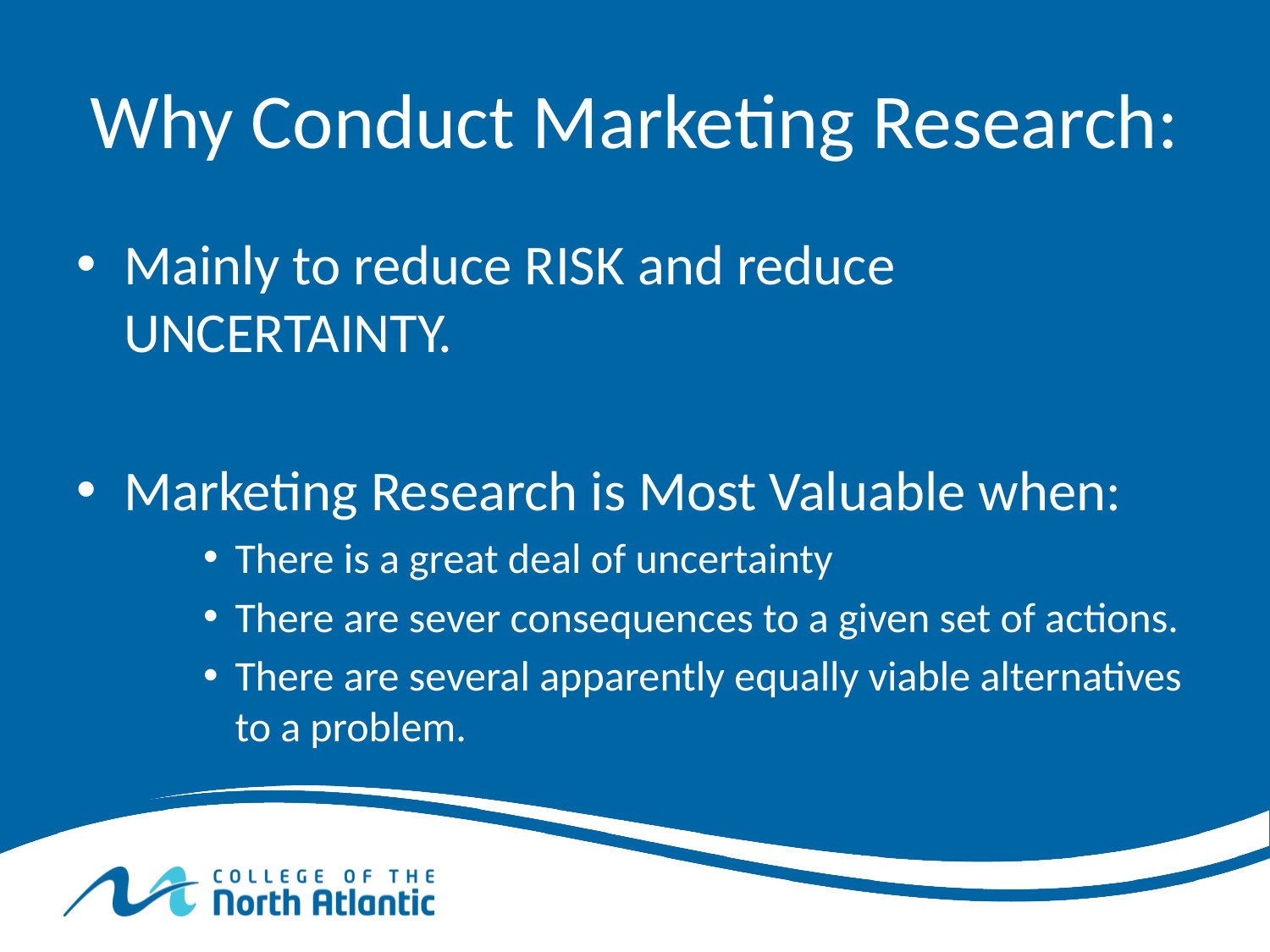

# Why Conduct Marketing Research:
Mainly to reduce RISK and reduce UNCERTAINTY.

Marketing Research is Most Valuable when:
There is a great deal of uncertainty
There are sever consequences to a given set of actions.
There are several apparently equally viable alternatives to a problem.